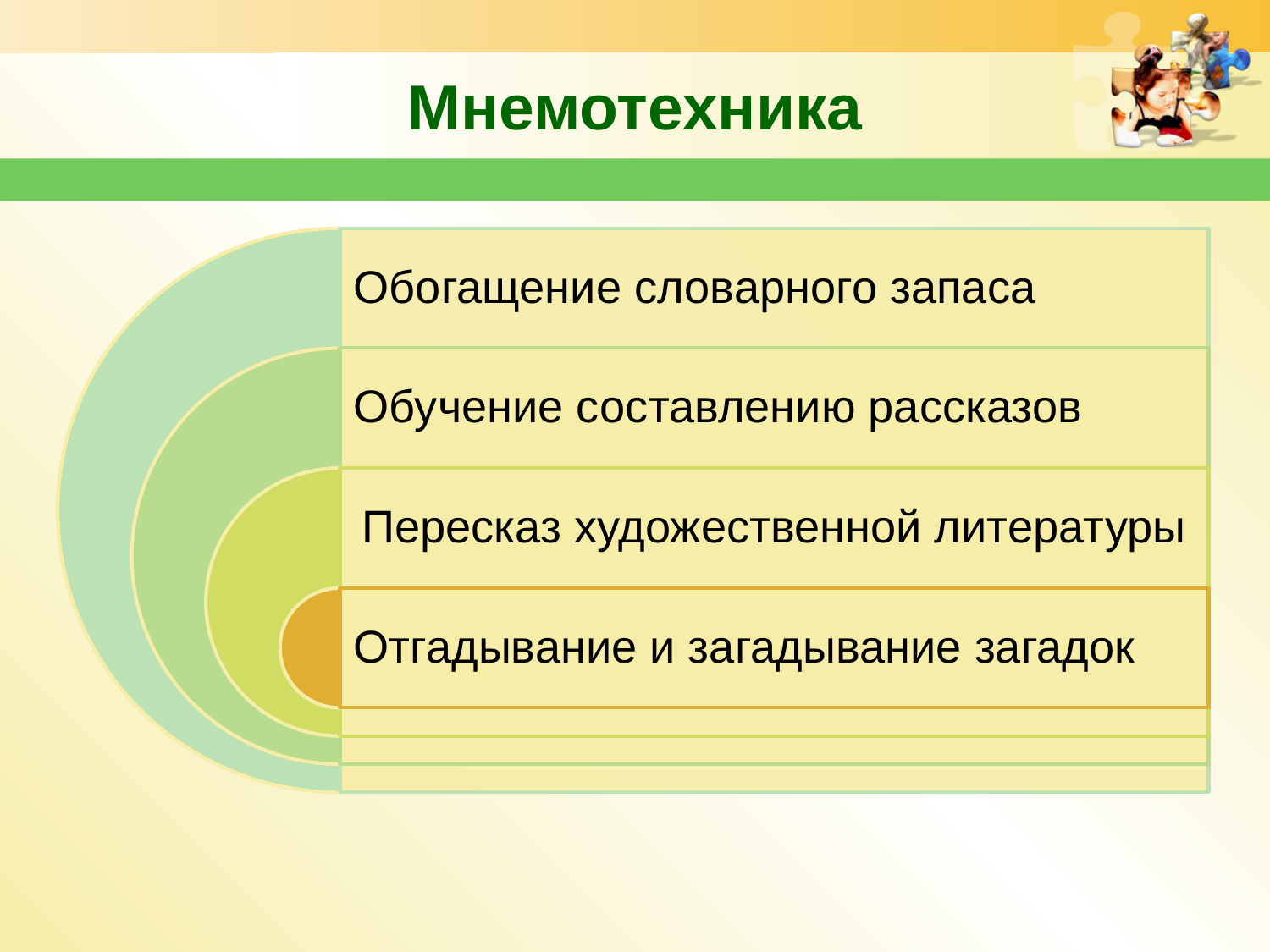

# Мнемотехника
www.themegallery.com

Обогащение словарного запаса
Обучение составлению рассказов
Пересказ художественной литературы
Отгадывание и загадывание загадок